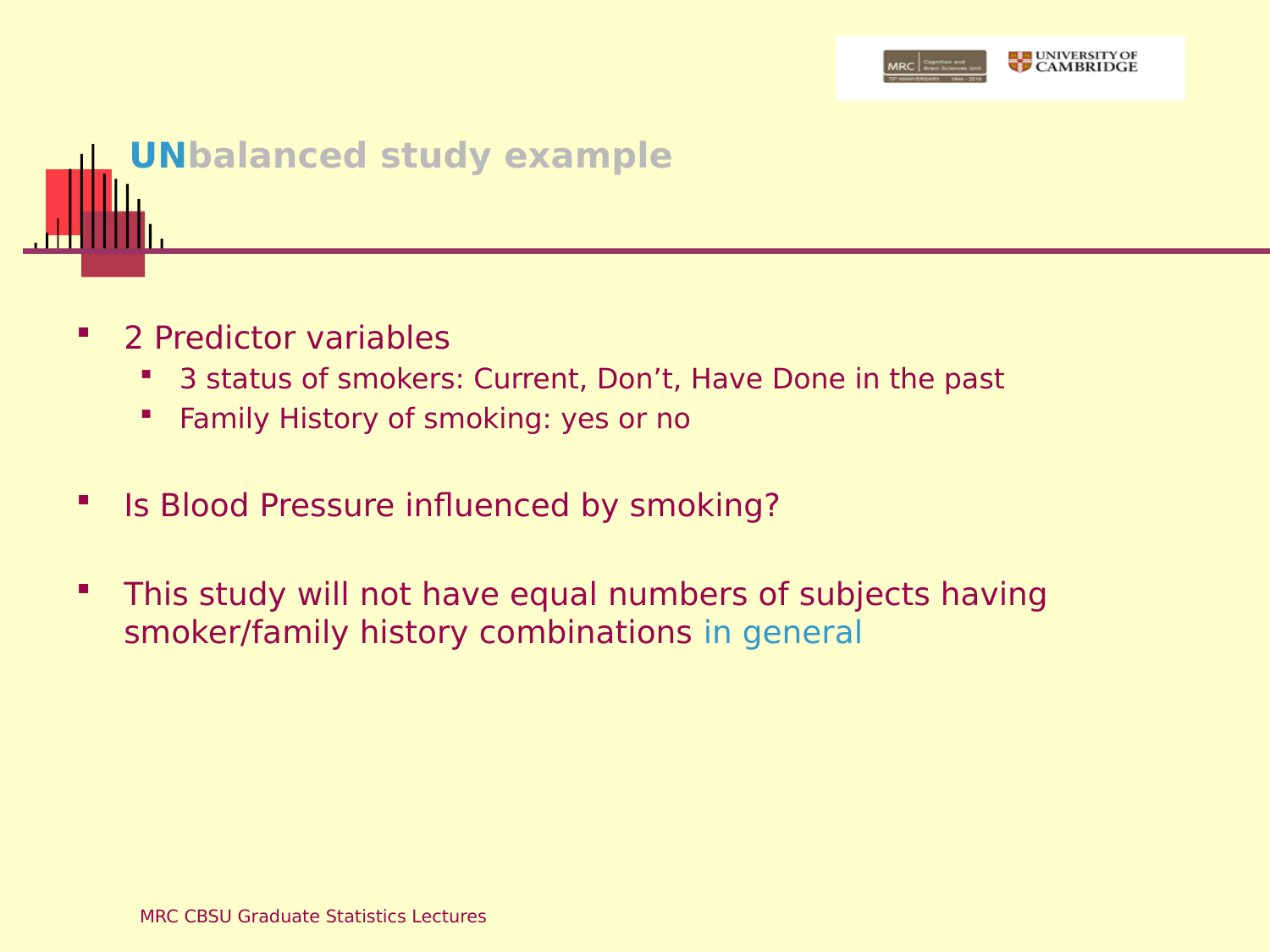

# UNbalanced study example

2 Predictor variables
3 status of smokers: Current, Don’t, Have Done in the past
Family History of smoking: yes or no

Is Blood Pressure influenced by smoking?

This study will not have equal numbers of subjects having smoker/family history combinations in general

MRC CBSU Graduate Statistics Lectures